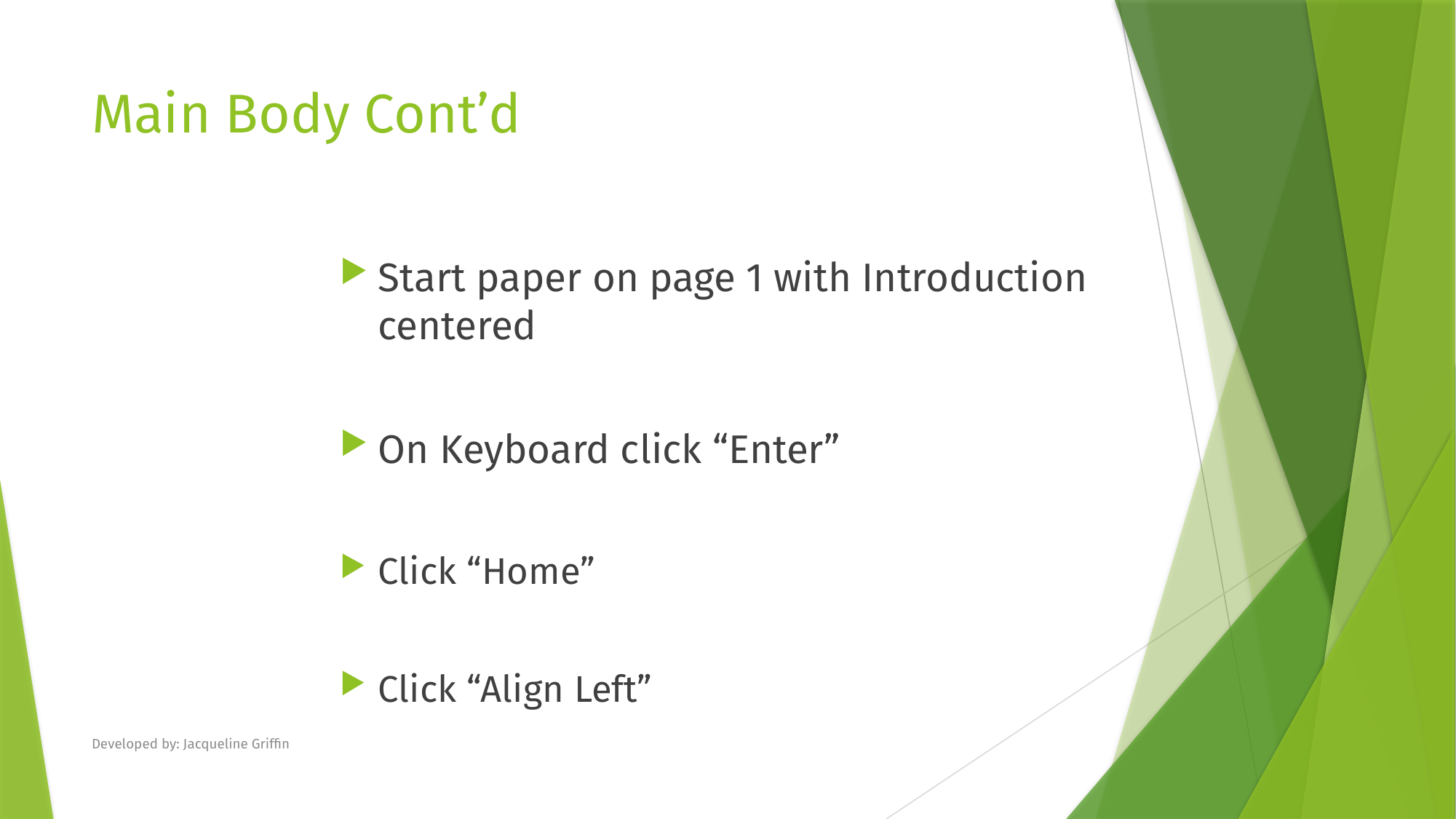

# Main Body Cont’d
Start paper on page 1 with Introduction centered

On Keyboard click “Enter”

Click “Home”

Click “Align Left”

Developed by: Jacqueline Griffin